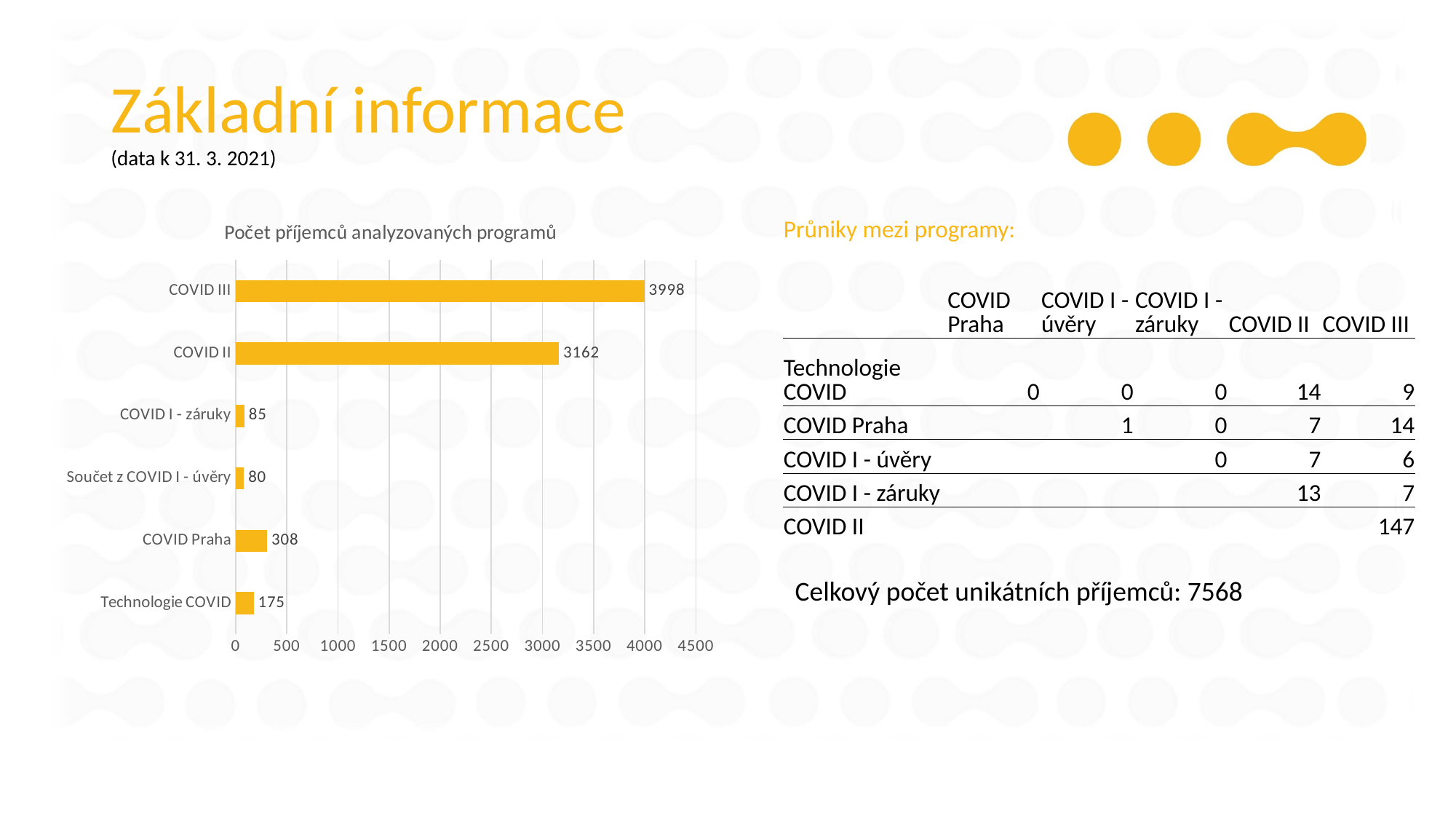

# Základní informace (data k 31. 3. 2021)

### Chart: Počet příjemců analyzovaných programů

| Category |  |
|---|---|
| Technologie COVID | 175.0 |
| COVID Praha | 308.0 |
| Součet z COVID I - úvěry | 80.0 |
| COVID I - záruky | 85.0 |
| COVID II | 3162.0 |
| COVID III | 3998.0 |
| Průniky mezi programy: |  |  |  |  |  |
| --- | --- | --- | --- | --- | --- |
|  | COVID Praha | COVID I - úvěry | COVID I - záruky | COVID II | COVID III |
| Technologie COVID | 0 | 0 | 0 | 14 | 9 |
| COVID Praha |  | 1 | 0 | 7 | 14 |
| COVID I - úvěry |  |  | 0 | 7 | 6 |
| COVID I - záruky |  |  |  | 13 | 7 |
| COVID II |  |  |  |  | 147 |
Celkový počet unikátních příjemců: 7568